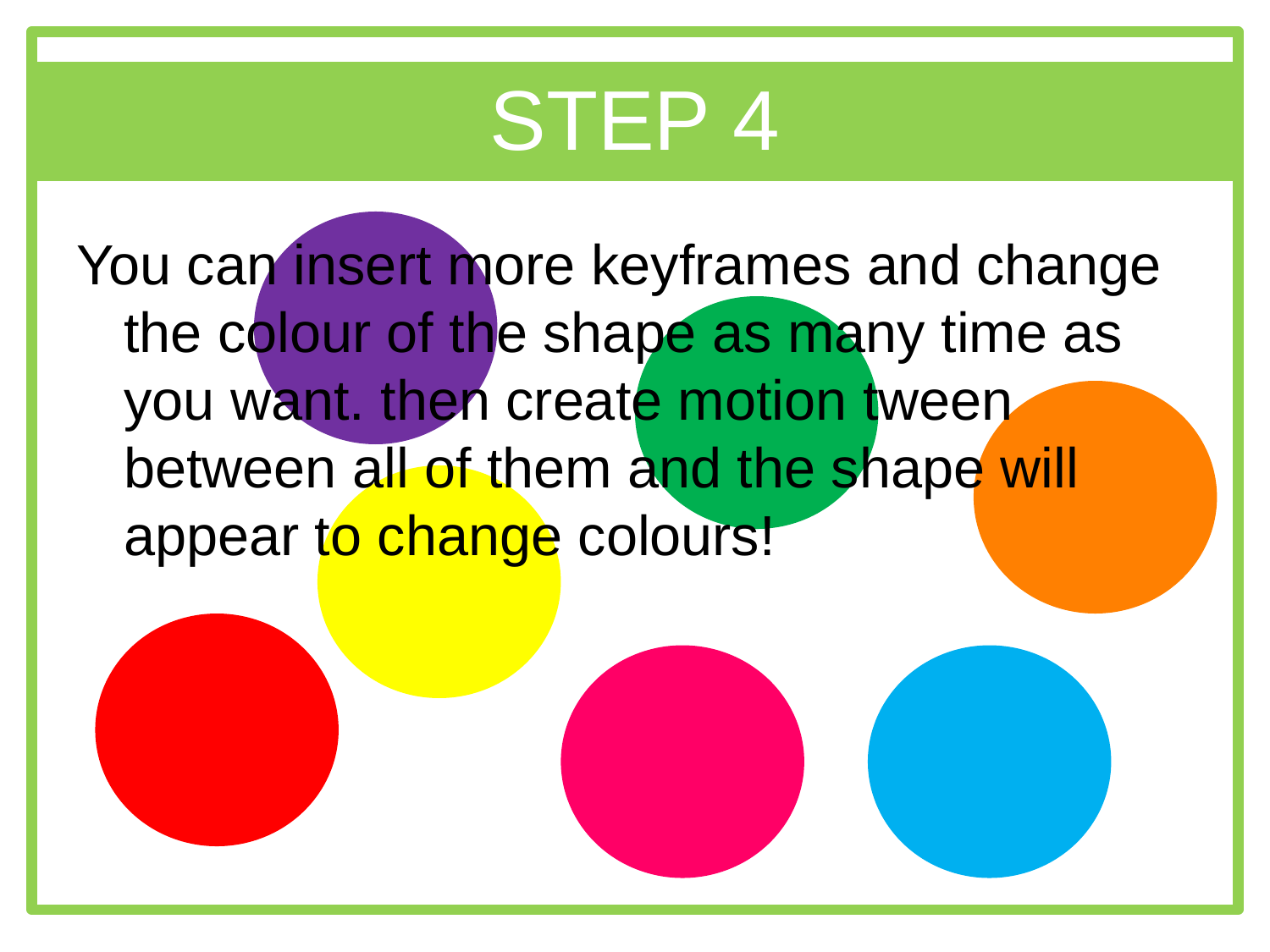

# STEP 4

You can insert more keyframes and change the colour of the shape as many time as you want. then create motion tween between all of them and the shape will appear to change colours!